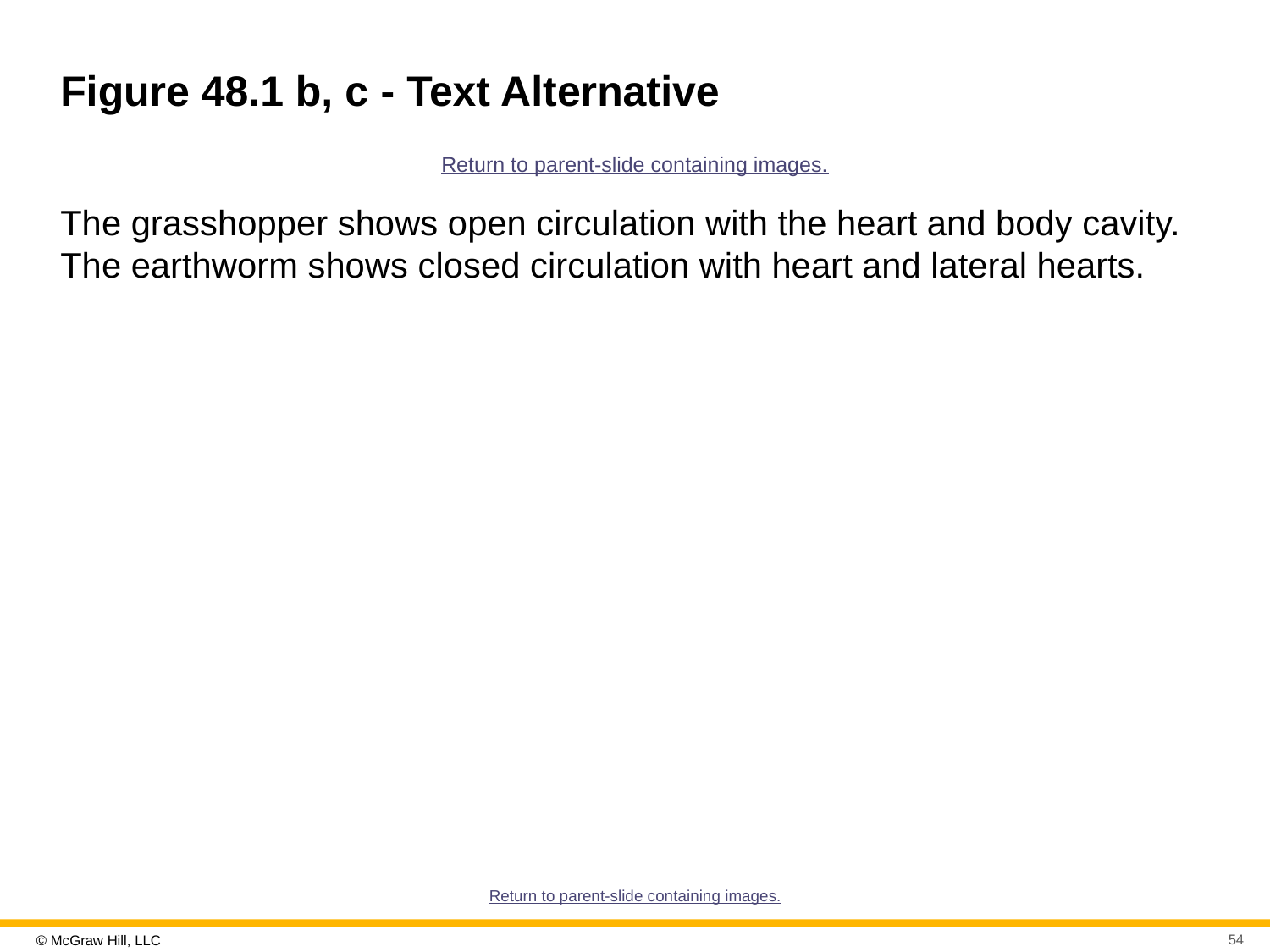

# Figure 48.1 b, c - Text Alternative
Return to parent-slide containing images.
The grasshopper shows open circulation with the heart and body cavity. The earthworm shows closed circulation with heart and lateral hearts.
Return to parent-slide containing images.
54